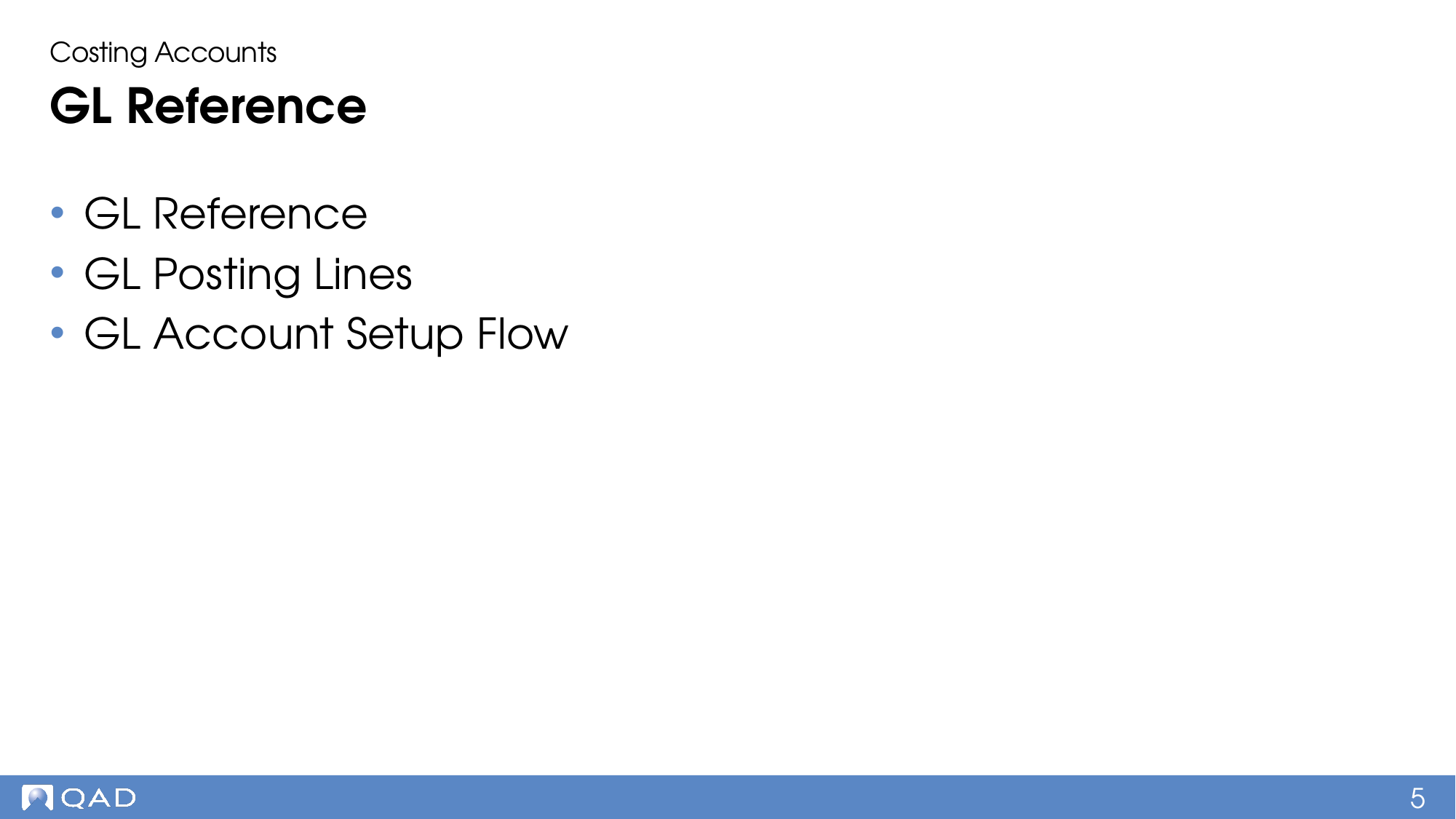

Costing Accounts
# GL Reference
GL Reference
GL Posting Lines
GL Account Setup Flow
5